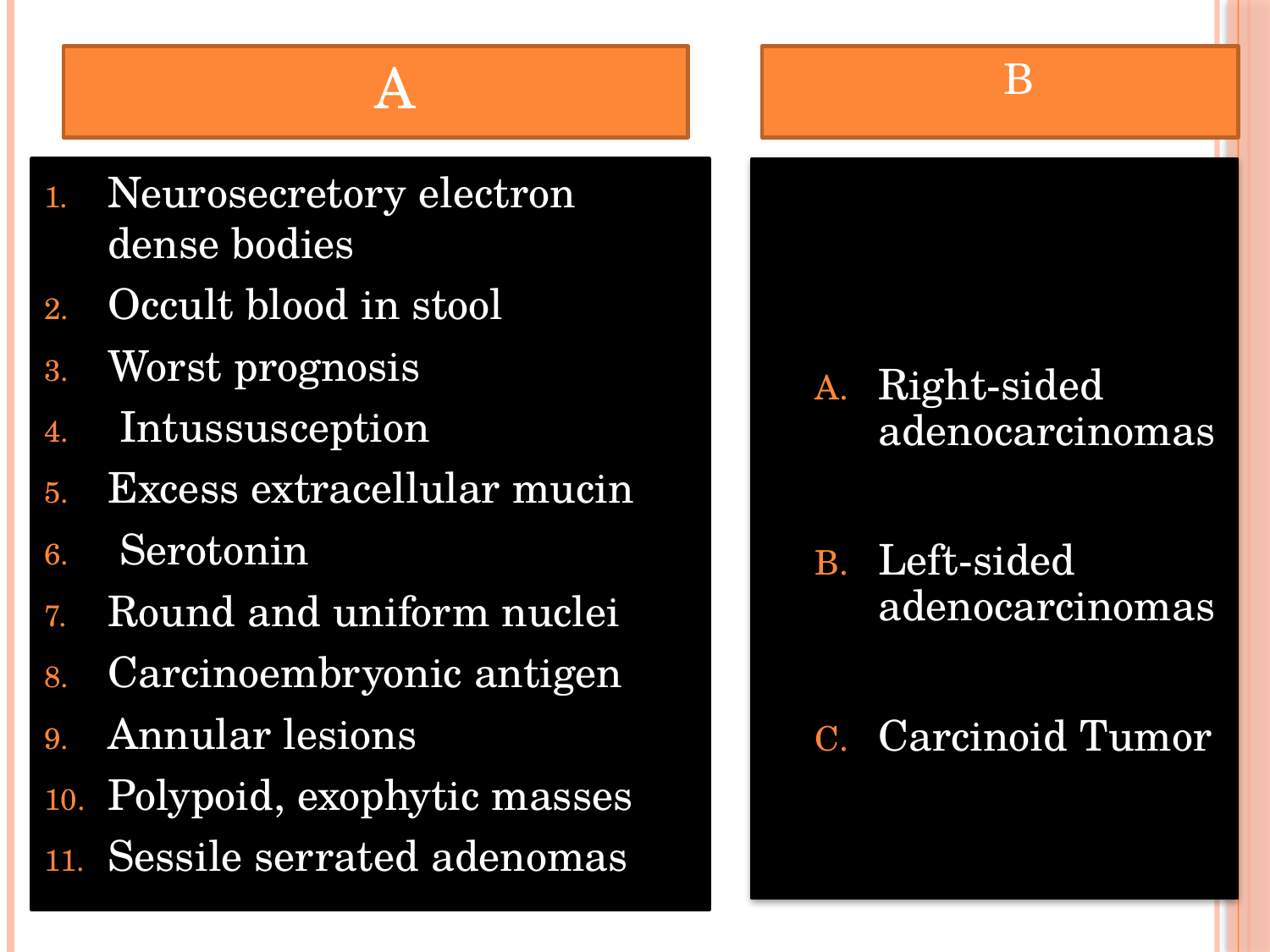

A
B
Neurosecretory electron dense bodies
Occult blood in stool
Worst prognosis
 Intussusception
Excess extracellular mucin
 Serotonin
Round and uniform nuclei
Carcinoembryonic antigen
Annular lesions
Polypoid, exophytic masses
Sessile serrated adenomas

Right-sided adenocarcinomas

Left-sided adenocarcinomas

Carcinoid Tumor